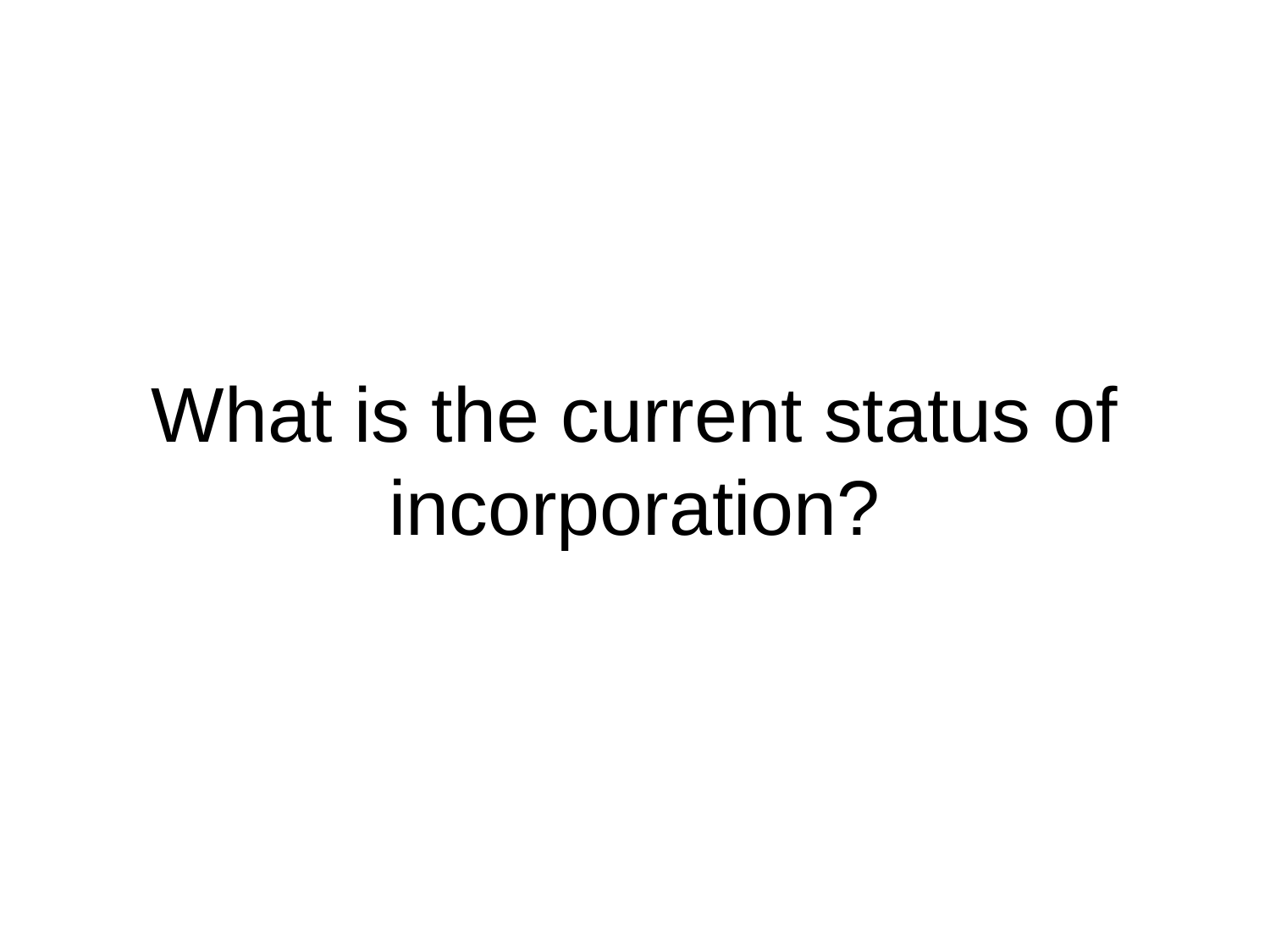

# What is the current status of incorporation?